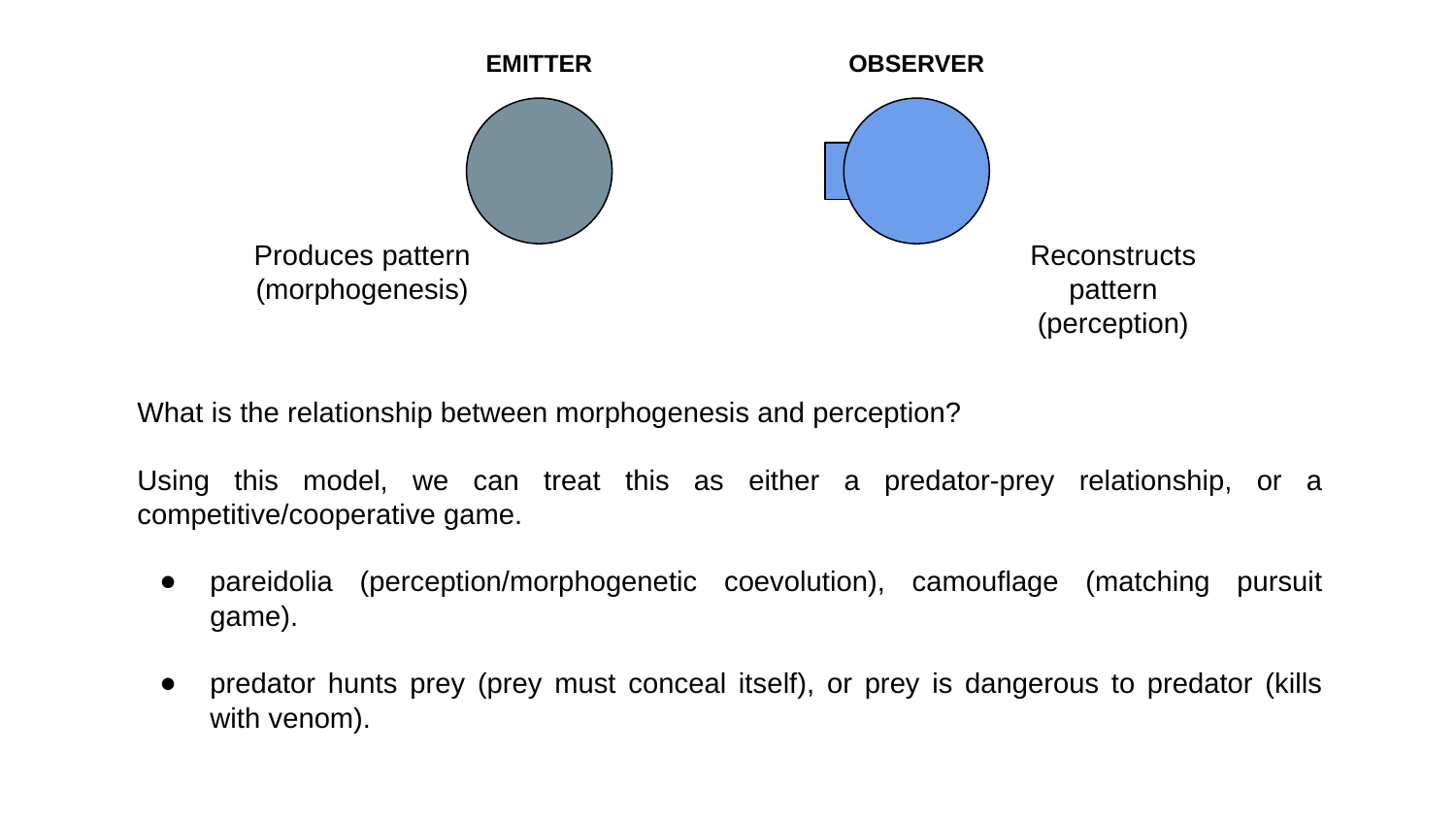

EMITTER
OBSERVER

Produces pattern
(morphogenesis)
Reconstructs pattern
(perception)
What is the relationship between morphogenesis and perception?

Using this model, we can treat this as either a predator-prey relationship, or a competitive/cooperative game.

pareidolia (perception/morphogenetic coevolution), camouflage (matching pursuit game).

predator hunts prey (prey must conceal itself), or prey is dangerous to predator (kills with venom).